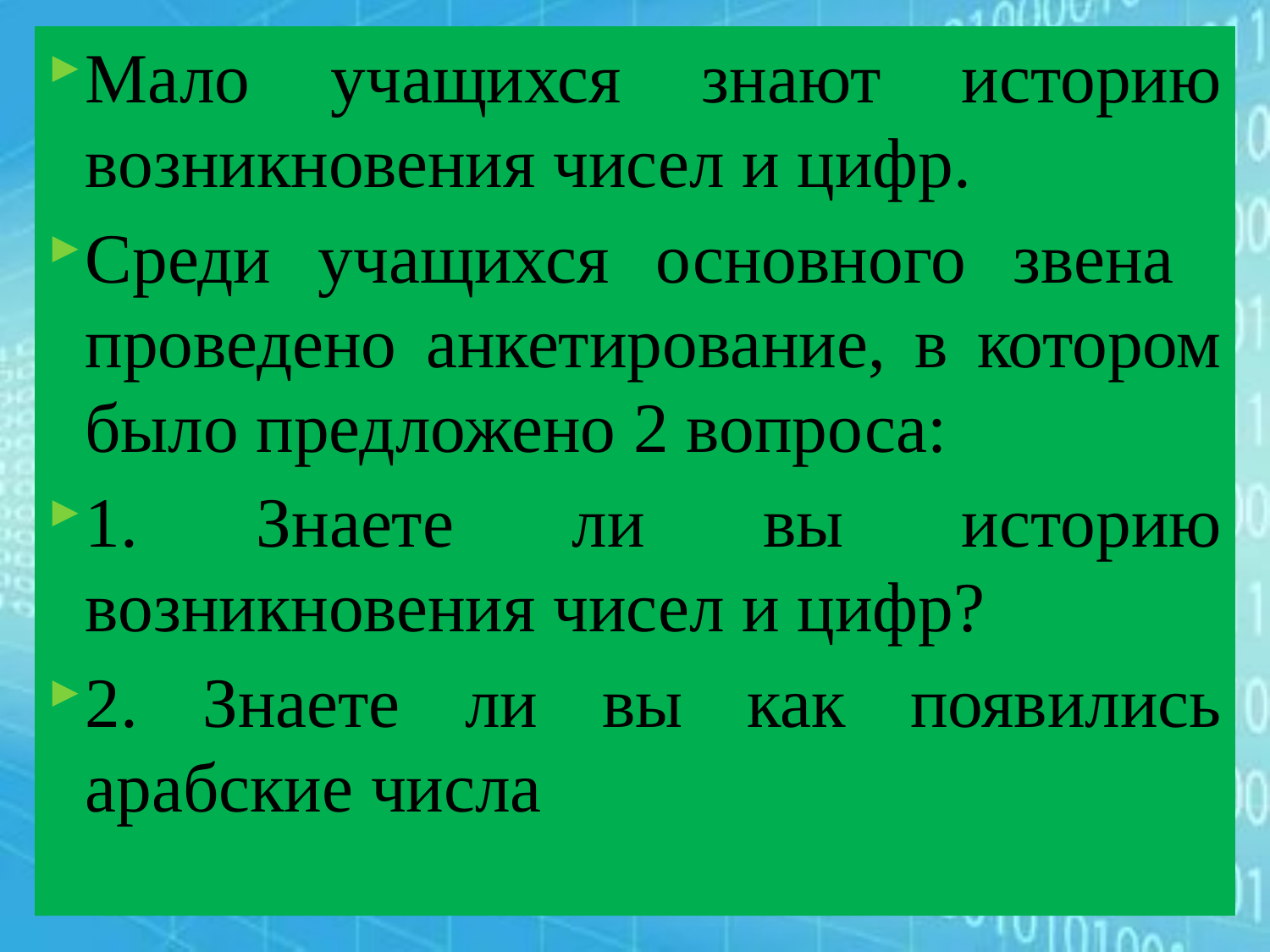

#
Мало учащихся знают историю возникновения чисел и цифр.
Среди учащихся основного звена  проведено анкетирование, в котором было предложено 2 вопроса:
1. Знаете ли вы историю возникновения чисел и цифр?
2. Знаете ли вы как появились арабские числа